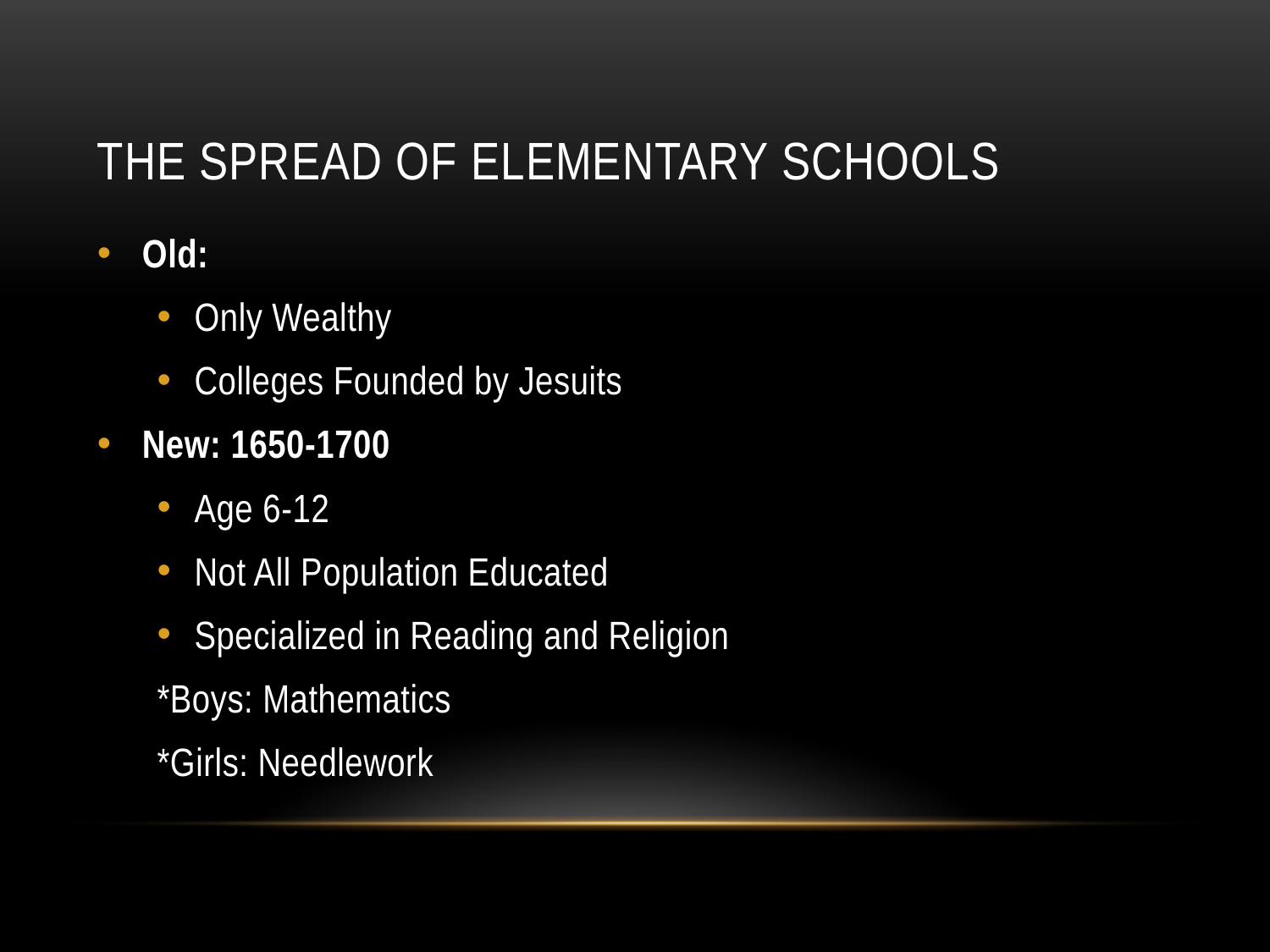

# The Spread of Elementary Schools
Old:
Only Wealthy
Colleges Founded by Jesuits
New: 1650-1700
Age 6-12
Not All Population Educated
Specialized in Reading and Religion
	*Boys: Mathematics
	*Girls: Needlework